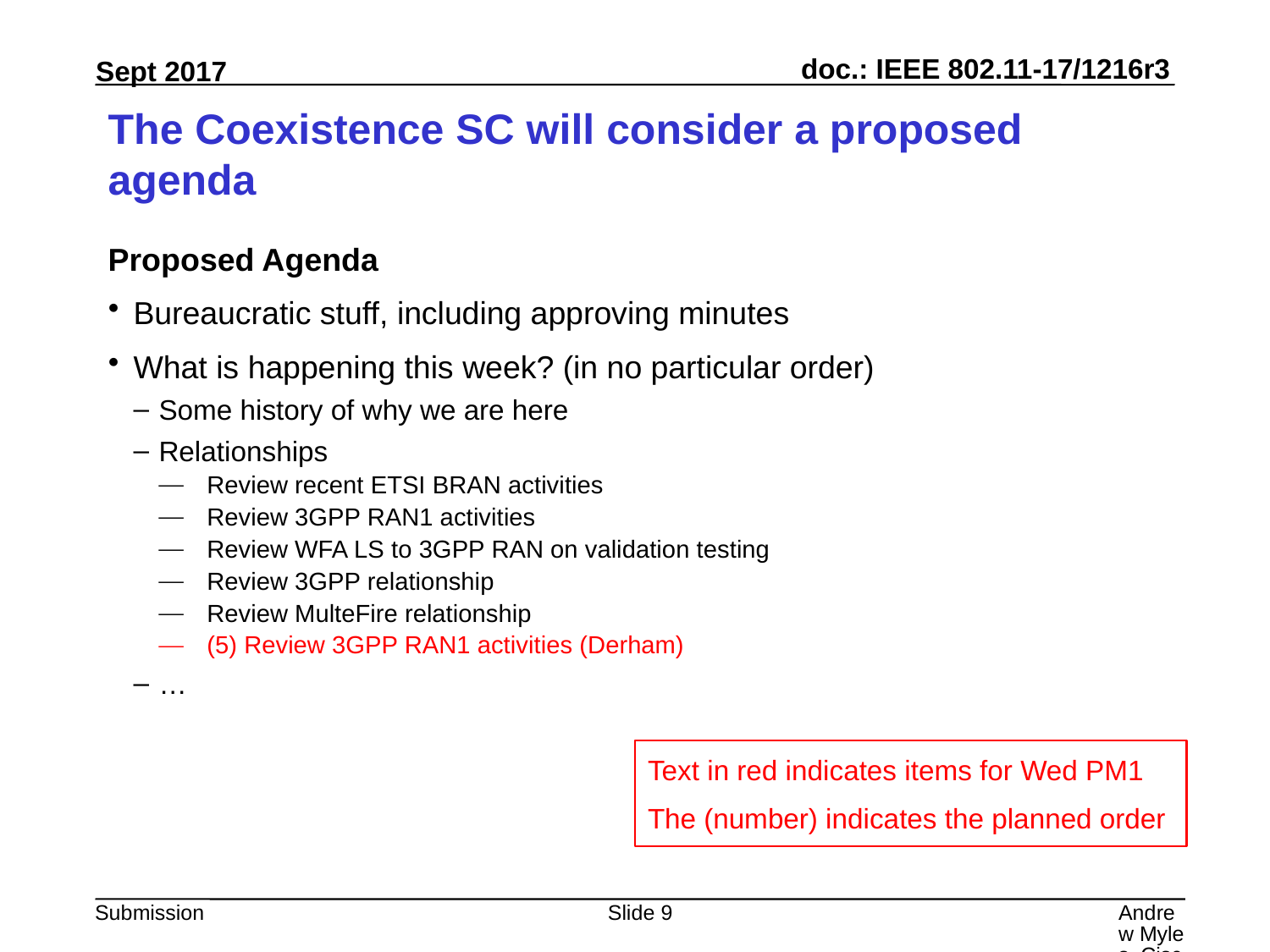

# The Coexistence SC will consider a proposed agenda
Proposed Agenda
Bureaucratic stuff, including approving minutes
What is happening this week? (in no particular order)
Some history of why we are here
Relationships
Review recent ETSI BRAN activities
Review 3GPP RAN1 activities
Review WFA LS to 3GPP RAN on validation testing
Review 3GPP relationship
Review MulteFire relationship
(5) Review 3GPP RAN1 activities (Derham)
…
Text in red indicates items for Wed PM1
The (number) indicates the planned order
Slide 9
Andrew Myles, Cisco